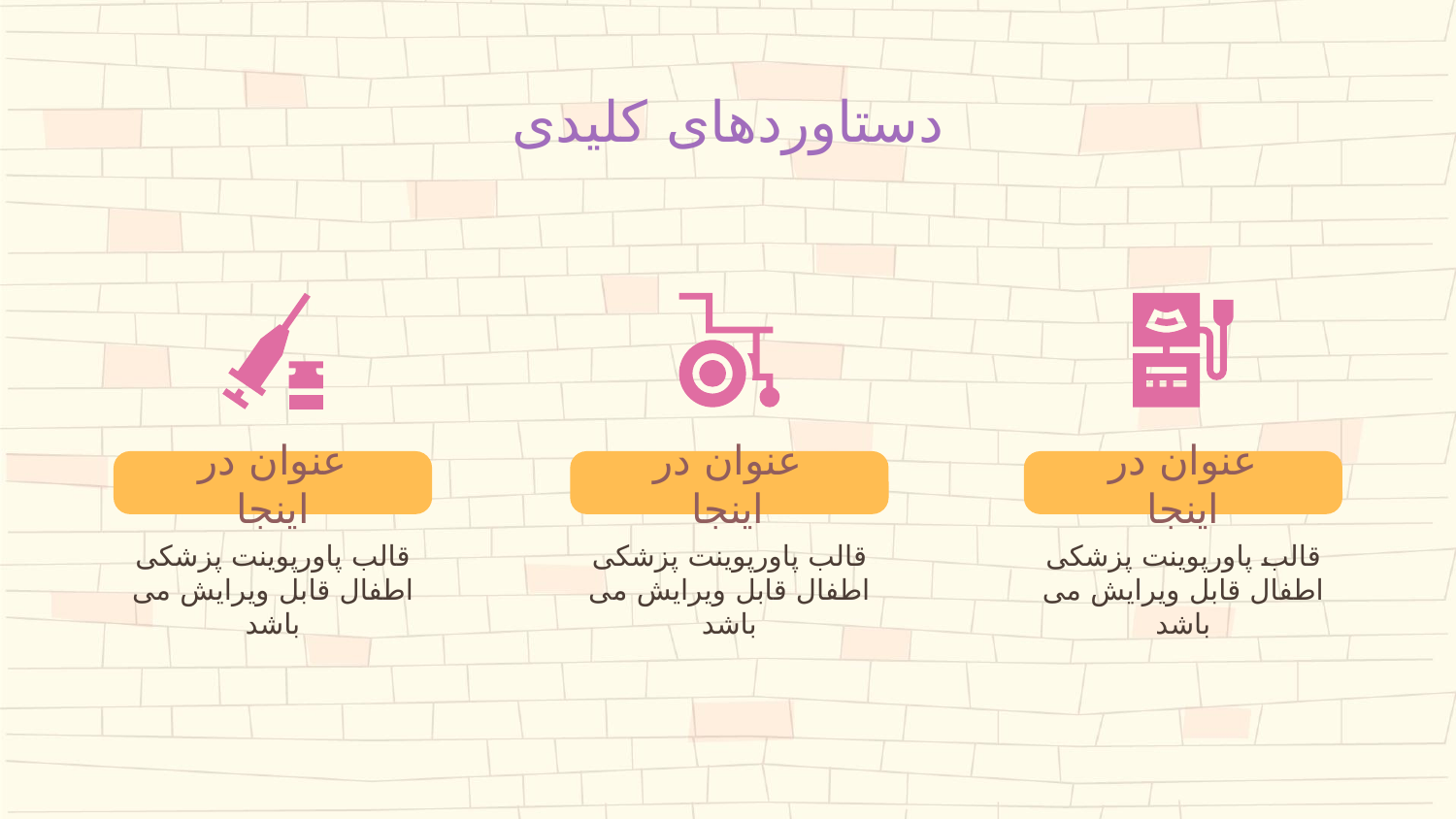

# دستاوردهای کلیدی

عنوان در اینجا
عنوان در اینجا
عنوان در اینجا
قالب پاورپوینت پزشکی اطفال قابل ویرایش می باشد
قالب پاورپوینت پزشکی اطفال قابل ویرایش می باشد
قالب پاورپوینت پزشکی اطفال قابل ویرایش می باشد